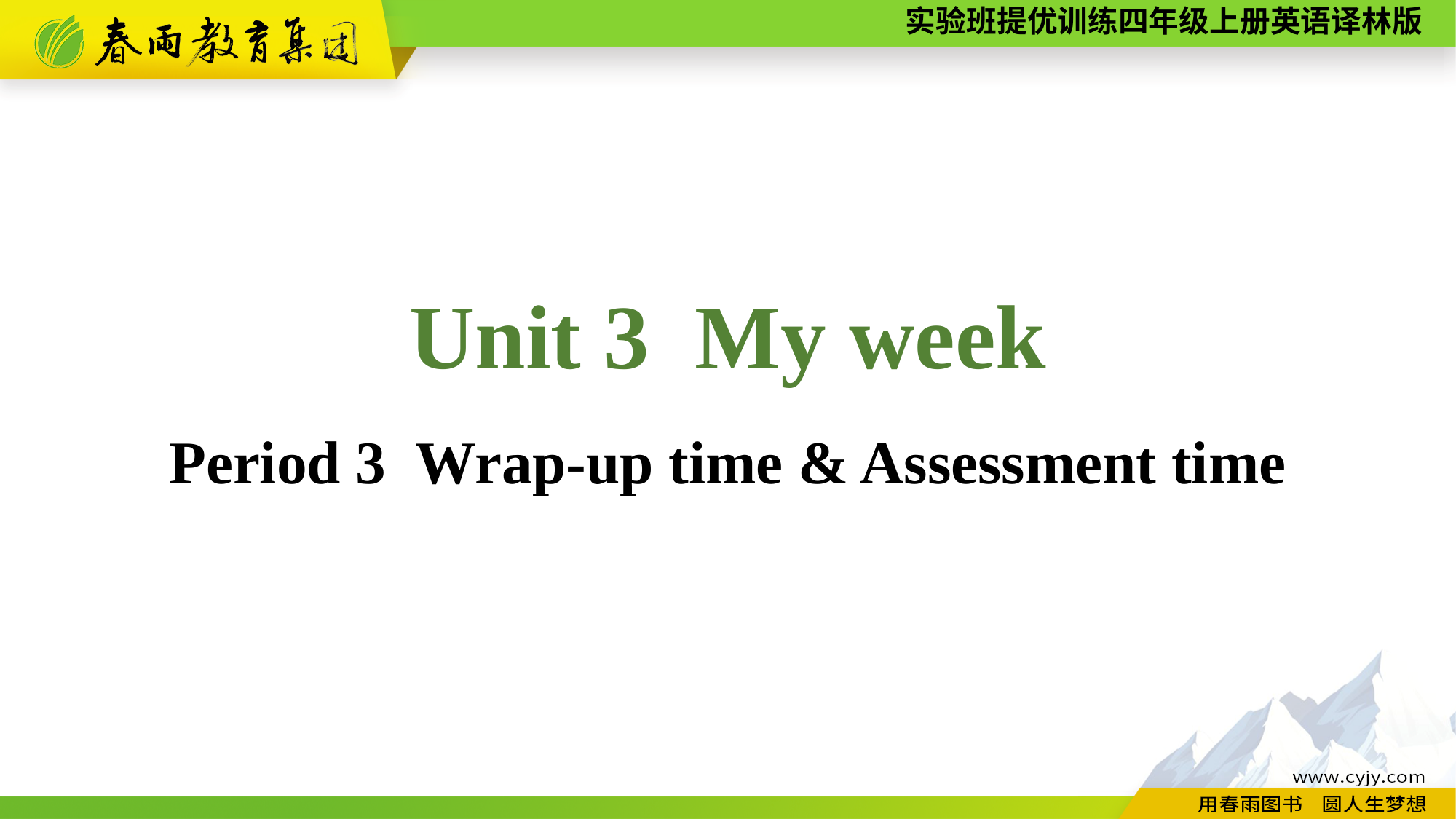

Unit 3  My week
Period 3  Wrap-up time & Assessment time